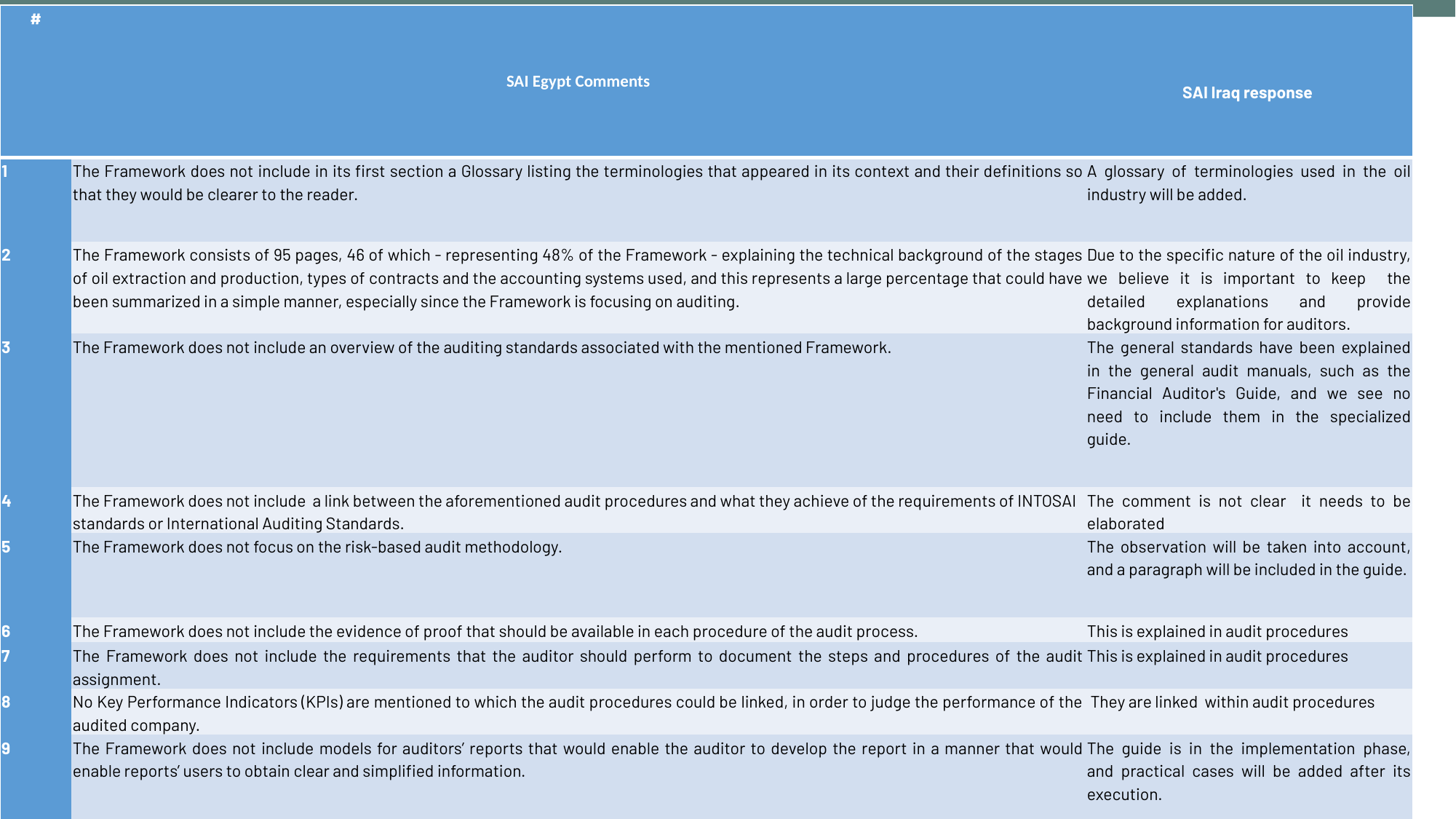

| # | SAI Egypt Comments | SAI Iraq response |
| --- | --- | --- |
| 1 | The Framework does not include in its first section a Glossary listing the terminologies that appeared in its context and their definitions so that they would be clearer to the reader. | A glossary of terminologies used in the oil industry will be added. |
| 2 | The Framework consists of 95 pages, 46 of which - representing 48% of the Framework - explaining the technical background of the stages of oil extraction and production, types of contracts and the accounting systems used, and this represents a large percentage that could have been summarized in a simple manner, especially since the Framework is focusing on auditing. | Due to the specific nature of the oil industry, we believe it is important to keep the detailed explanations and provide background information for auditors. |
| 3 | The Framework does not include an overview of the auditing standards associated with the mentioned Framework. | The general standards have been explained in the general audit manuals, such as the Financial Auditor's Guide, and we see no need to include them in the specialized guide. |
| 4 | The Framework does not include a link between the aforementioned audit procedures and what they achieve of the requirements of INTOSAI standards or International Auditing Standards. | The comment is not clear it needs to be elaborated |
| 5 | The Framework does not focus on the risk-based audit methodology. | The observation will be taken into account, and a paragraph will be included in the guide. |
| 6 | The Framework does not include the evidence of proof that should be available in each procedure of the audit process. | This is explained in audit procedures |
| 7 | The Framework does not include the requirements that the auditor should perform to document the steps and procedures of the audit assignment. | This is explained in audit procedures |
| 8 | No Key Performance Indicators (KPIs) are mentioned to which the audit procedures could be linked, in order to judge the performance of the audited company. | They are linked within audit procedures |
| 9 | The Framework does not include models for auditors’ reports that would enable the auditor to develop the report in a manner that would enable reports’ users to obtain clear and simplified information. | The guide is in the implementation phase, and practical cases will be added after its execution. |
| 10 | Sustainability-related, developments in environmental and climate disclosures contained in the International Financial Reporting Standards on Environment IFRS-S1, S2 and how to audit them have not been addressed. | The subject of sustainability is included within the scope of the guide. |
| 11 | No mention is made to the procedures of capacity building and raising auditors’ efficiency so that they could perform audit tasks professionally. | SAI Iraq has an independent guide for development and training purposes. |
| 12 | The Framework does not include “References” or links to specialized websites that could be referred to when more information about the Framework topics is needed. | They will be added |
| 13 | The Framework does not include a reference to a specific mechanism for updating the Guide, specifying the timeframe for updating, steps for updating and the entity responsible for approving the update. | The guide is being updated in accordance with the due process adopted by INTOSAI, and the assigned working team has submitted a development program. |